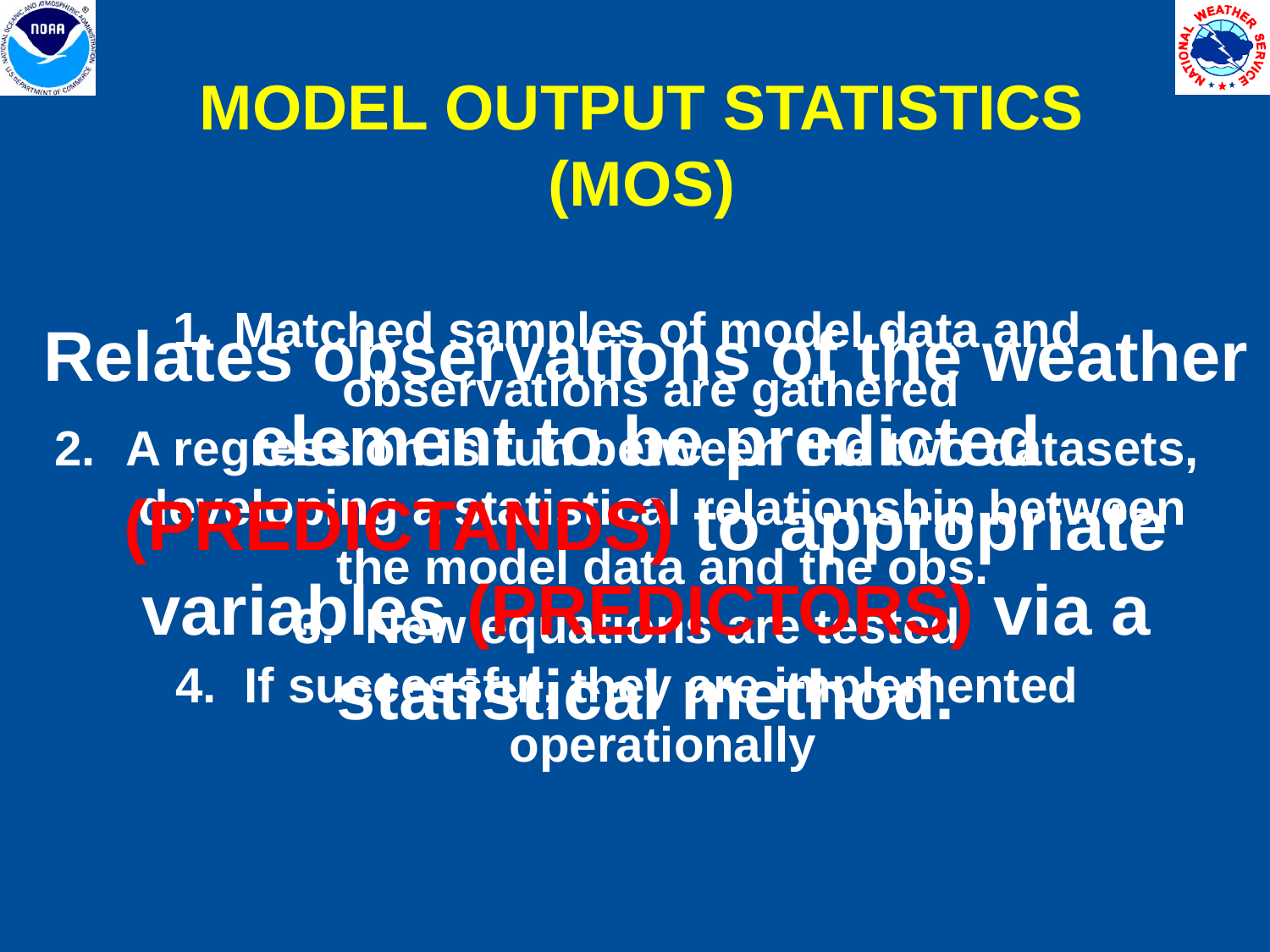

MODEL OUTPUT STATISTICS (MOS)
 Matched samples of model data and observations are gathered
A regression is run between the two datasets, developing a statistical relationship between the model data and the obs.
New equations are tested
4.  If successful, they are implemented operationally
Relates observations of the weather element to be predicted (PREDICTANDS) to appropriate variables (PREDICTORS) via a statistical method.